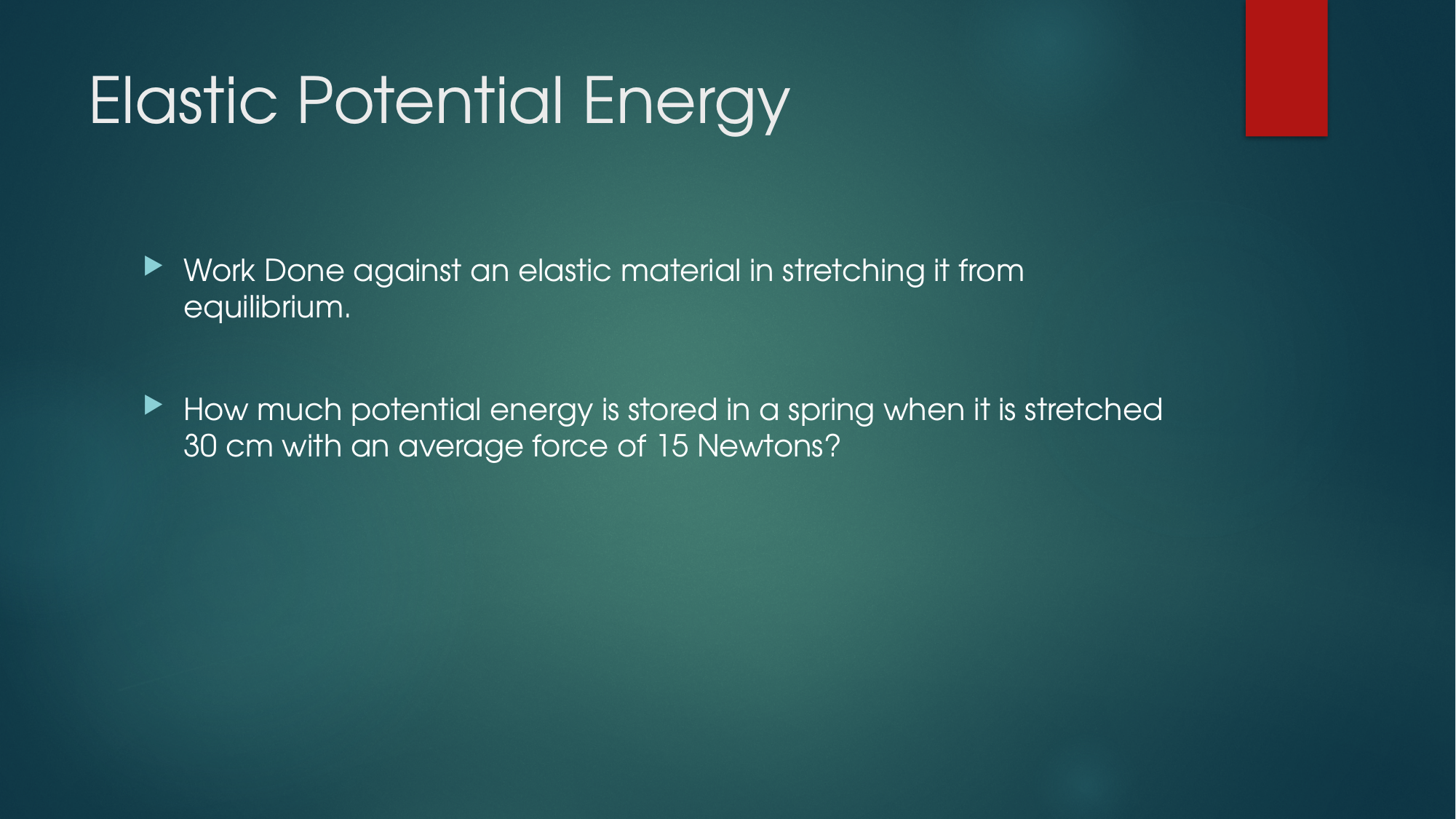

# Elastic Potential Energy
Work Done against an elastic material in stretching it from equilibrium.

How much potential energy is stored in a spring when it is stretched 30 cm with an average force of 15 Newtons?